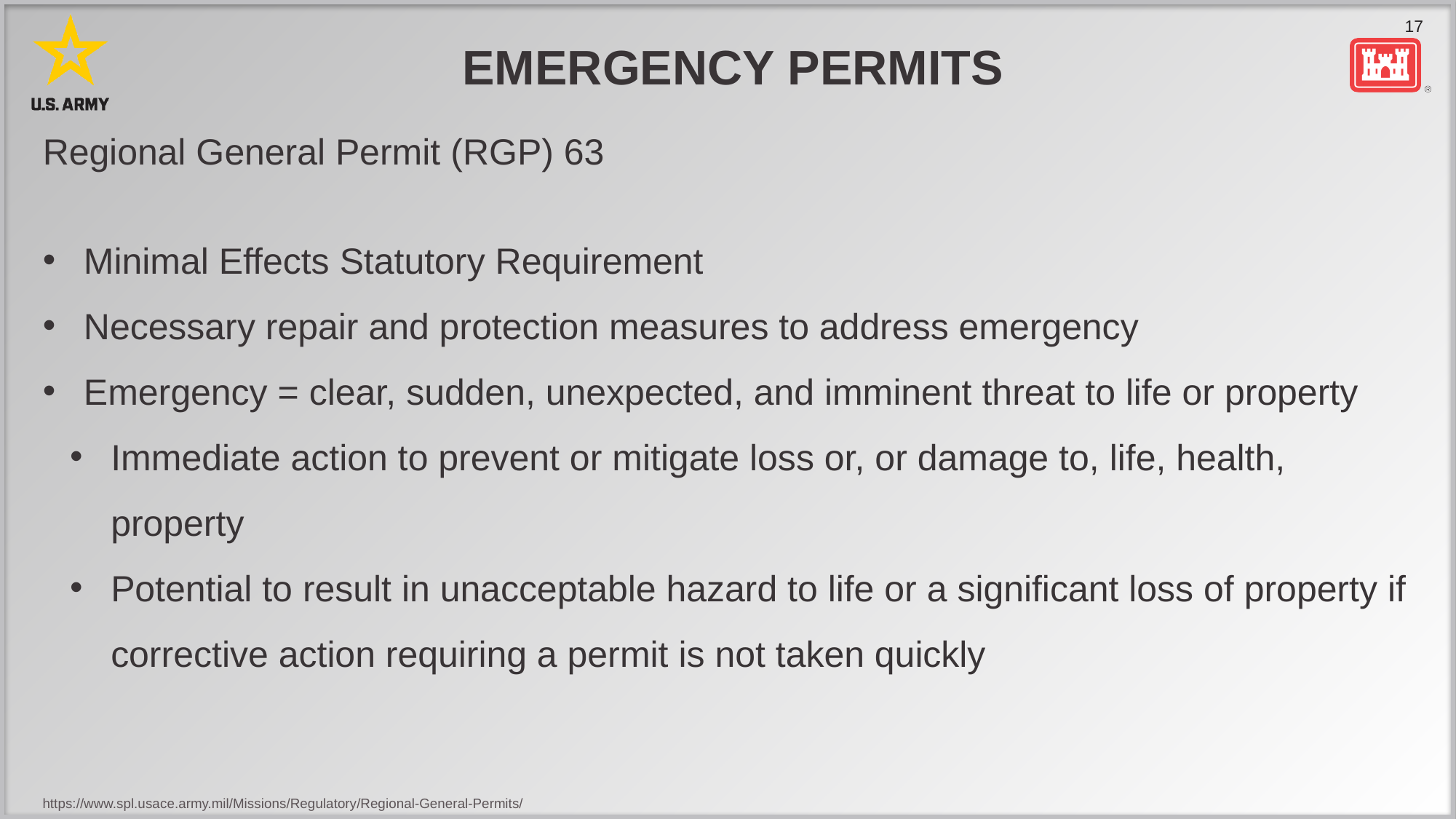

# Emergency permits
Regional General Permit (RGP) 63

Minimal Effects Statutory Requirement
Necessary repair and protection measures to address emergency
Emergency = clear, sudden, unexpected, and imminent threat to life or property
Immediate action to prevent or mitigate loss or, or damage to, life, health, property
Potential to result in unacceptable hazard to life or a significant loss of property if corrective action requiring a permit is not taken quickly
https://www.spl.usace.army.mil/Missions/Regulatory/Regional-General-Permits/